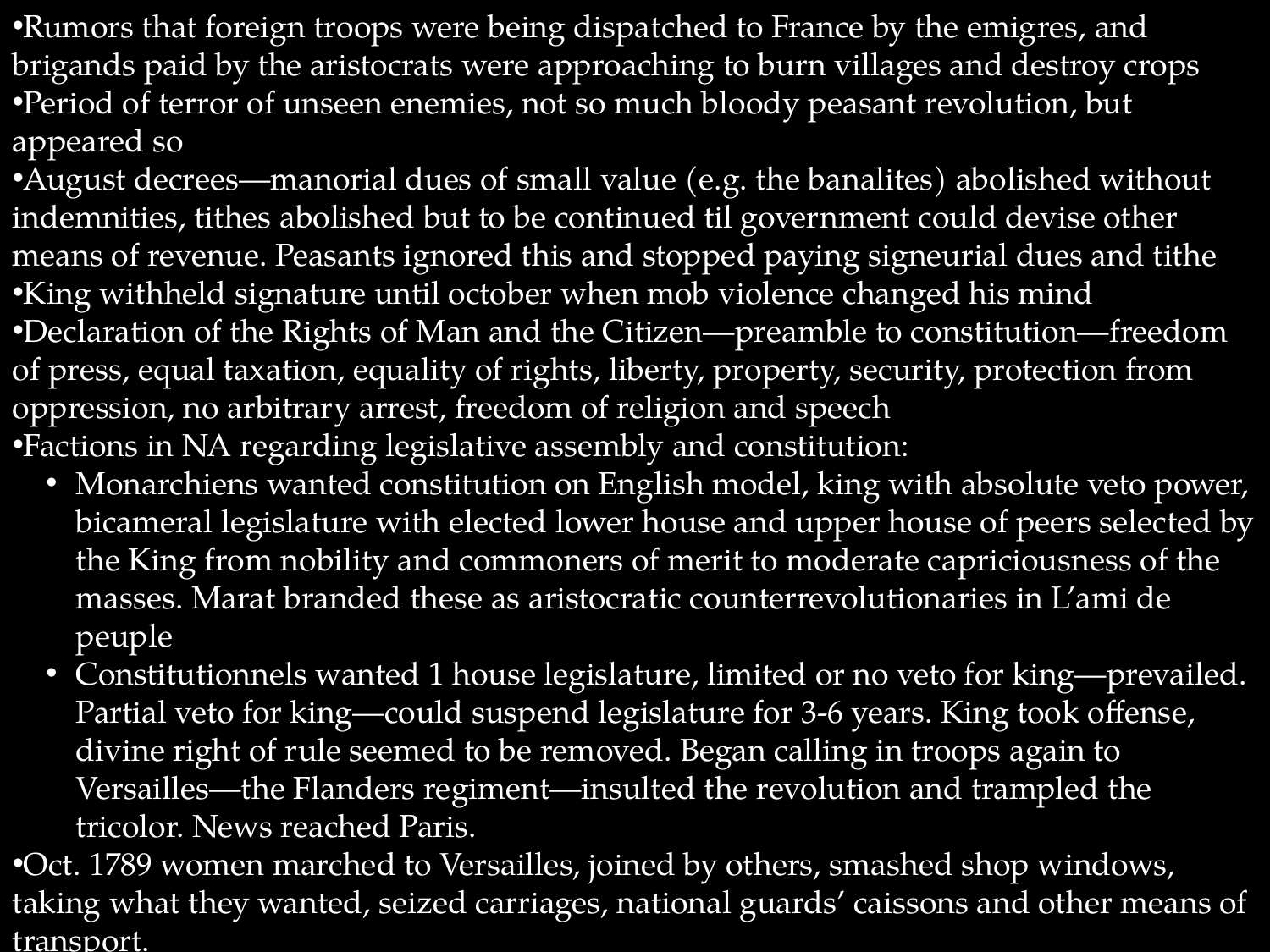

Rumors that foreign troops were being dispatched to France by the emigres, and brigands paid by the aristocrats were approaching to burn villages and destroy crops
Period of terror of unseen enemies, not so much bloody peasant revolution, but appeared so
August decrees—manorial dues of small value (e.g. the banalites) abolished without indemnities, tithes abolished but to be continued til government could devise other means of revenue. Peasants ignored this and stopped paying signeurial dues and tithe
King withheld signature until october when mob violence changed his mind
Declaration of the Rights of Man and the Citizen—preamble to constitution—freedom of press, equal taxation, equality of rights, liberty, property, security, protection from oppression, no arbitrary arrest, freedom of religion and speech
Factions in NA regarding legislative assembly and constitution:
Monarchiens wanted constitution on English model, king with absolute veto power, bicameral legislature with elected lower house and upper house of peers selected by the King from nobility and commoners of merit to moderate capriciousness of the masses. Marat branded these as aristocratic counterrevolutionaries in L’ami de peuple
Constitutionnels wanted 1 house legislature, limited or no veto for king—prevailed. Partial veto for king—could suspend legislature for 3-6 years. King took offense, divine right of rule seemed to be removed. Began calling in troops again to Versailles—the Flanders regiment—insulted the revolution and trampled the tricolor. News reached Paris.
Oct. 1789 women marched to Versailles, joined by others, smashed shop windows, taking what they wanted, seized carriages, national guards’ caissons and other means of transport.